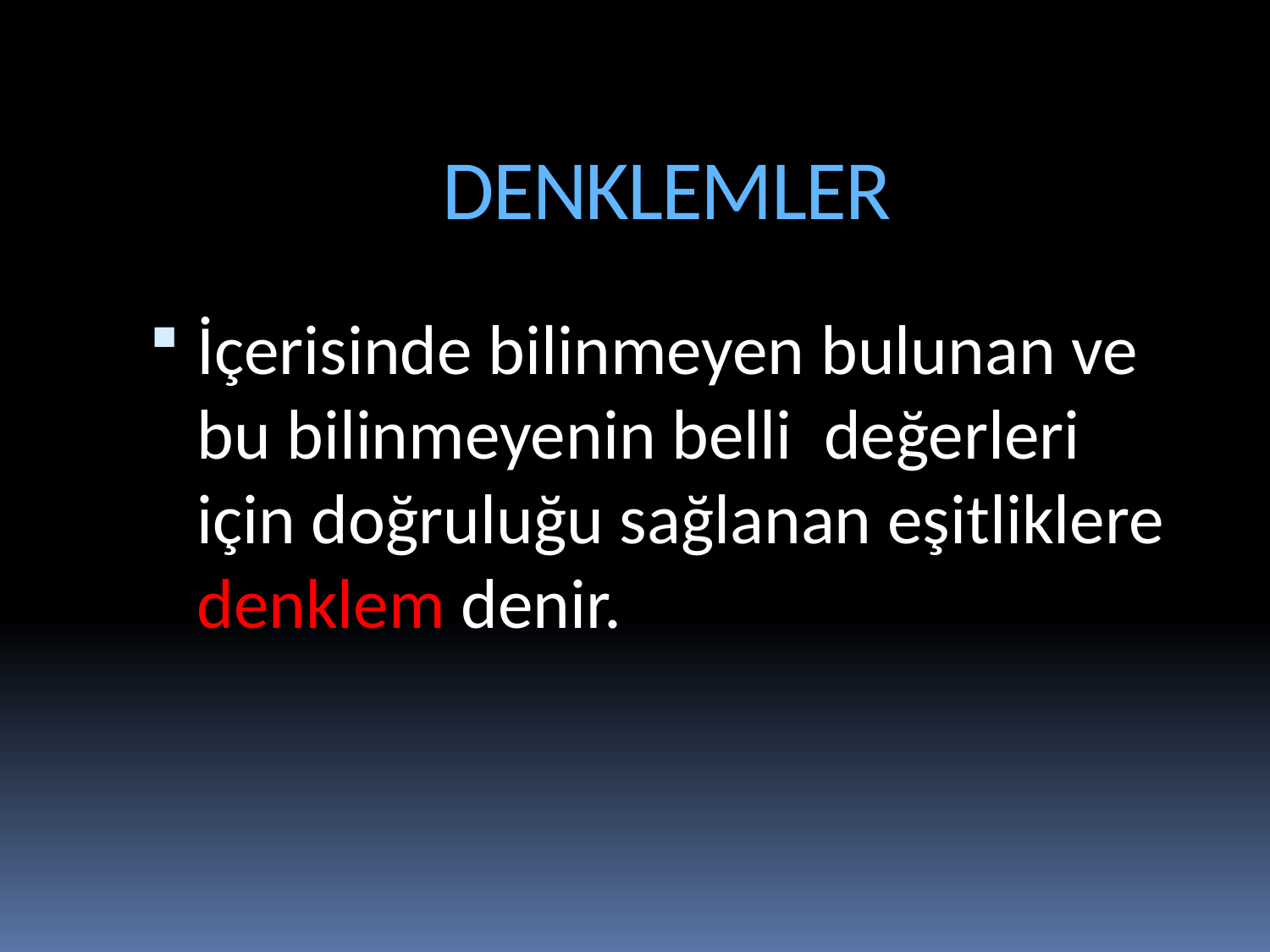

# DENKLEMLER
İçerisinde bilinmeyen bulunan ve bu bilinmeyenin belli  değerleri için doğruluğu sağlanan eşitliklere denklem denir.